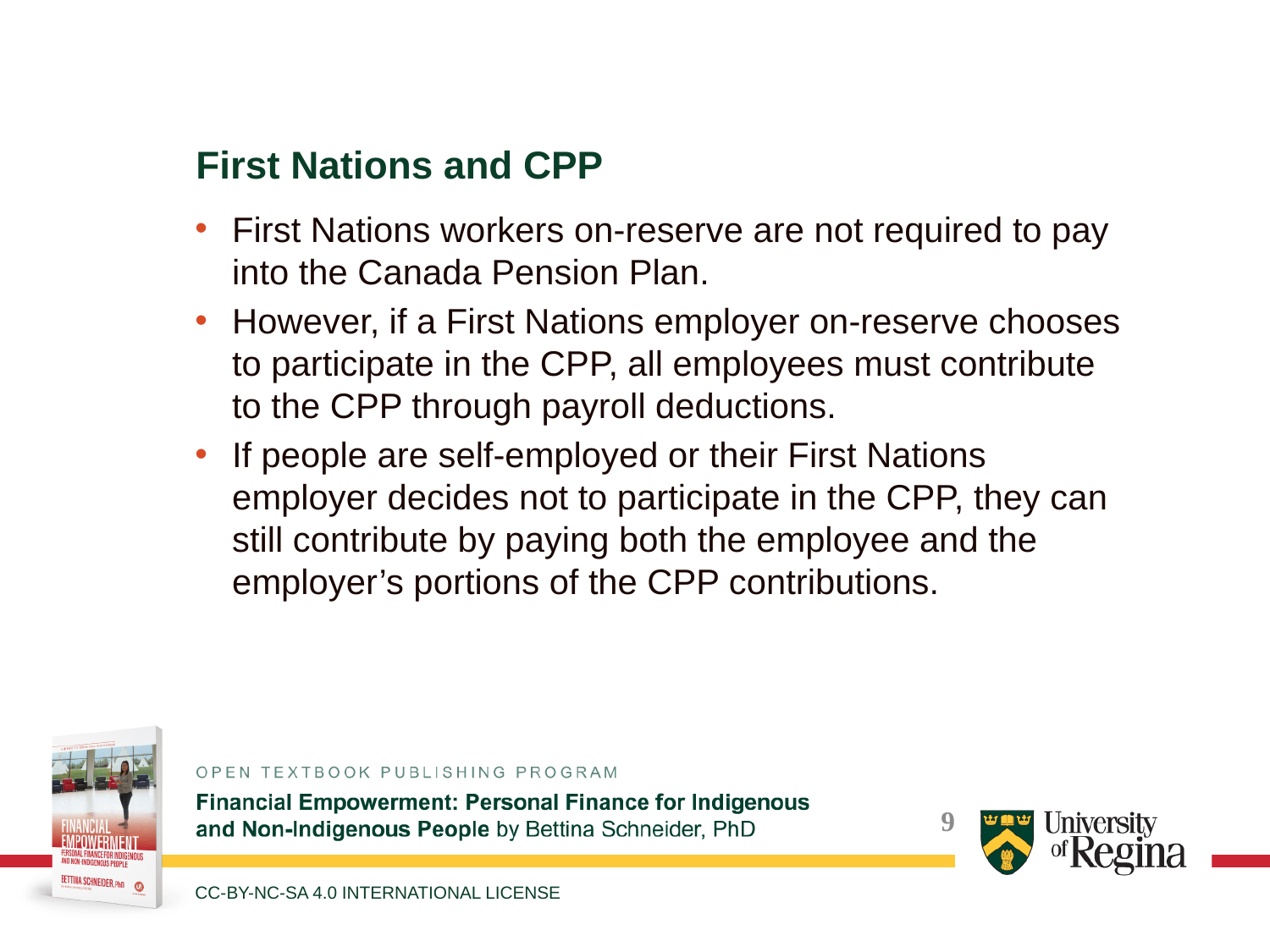

First Nations and CPP
First Nations workers on-reserve are not required to pay into the Canada Pension Plan.
However, if a First Nations employer on-reserve chooses to participate in the CPP, all employees must contribute to the CPP through payroll deductions.
If people are self-employed or their First Nations employer decides not to participate in the CPP, they can still contribute by paying both the employee and the employer’s portions of the CPP contributions.
CC-BY-NC-SA 4.0 INTERNATIONAL LICENSE